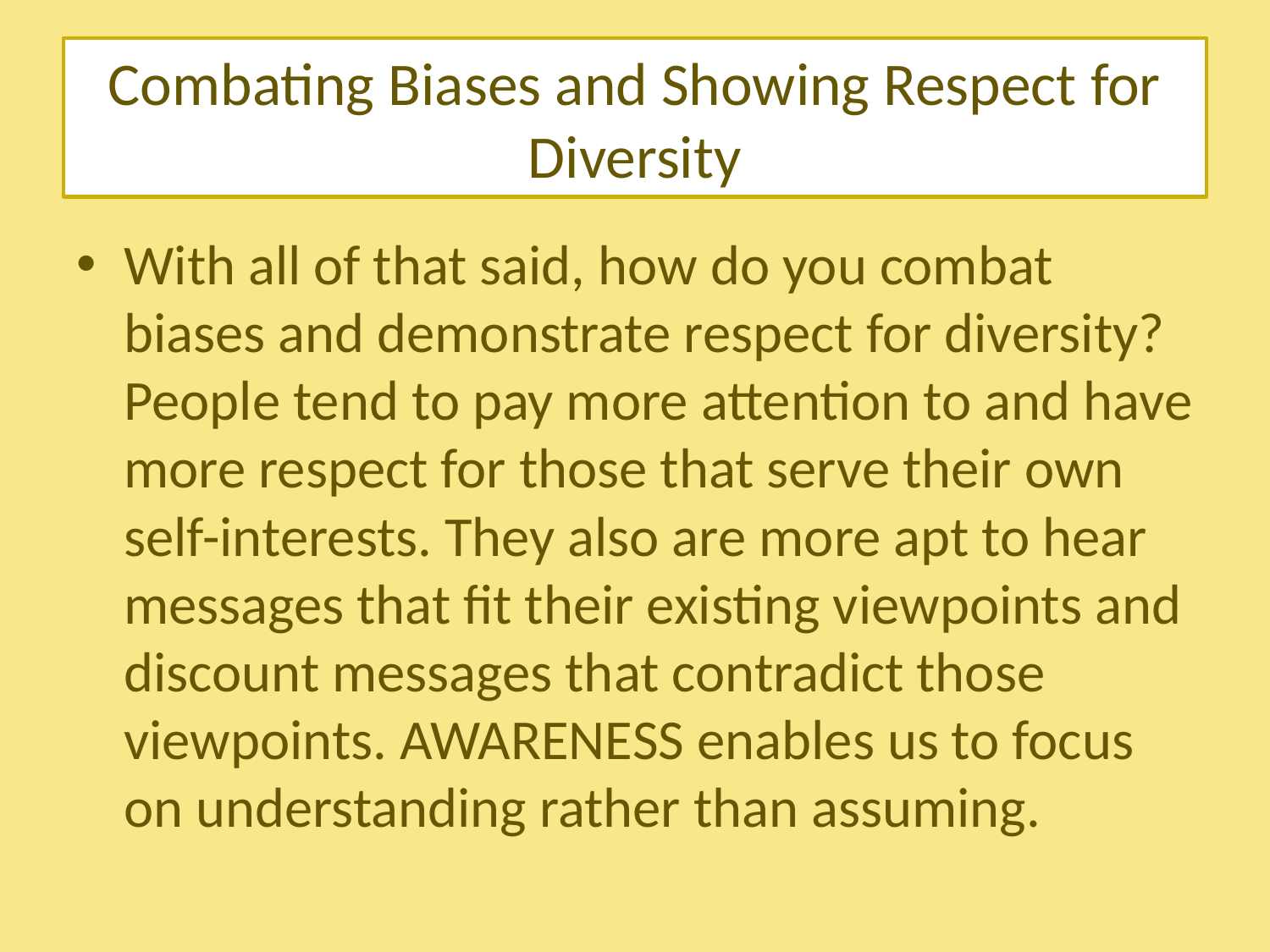

# Combating Biases and Showing Respect for Diversity
With all of that said, how do you combat biases and demonstrate respect for diversity?  People tend to pay more attention to and have more respect for those that serve their own self-interests. They also are more apt to hear messages that fit their existing viewpoints and discount messages that contradict those viewpoints. AWARENESS enables us to focus on understanding rather than assuming.